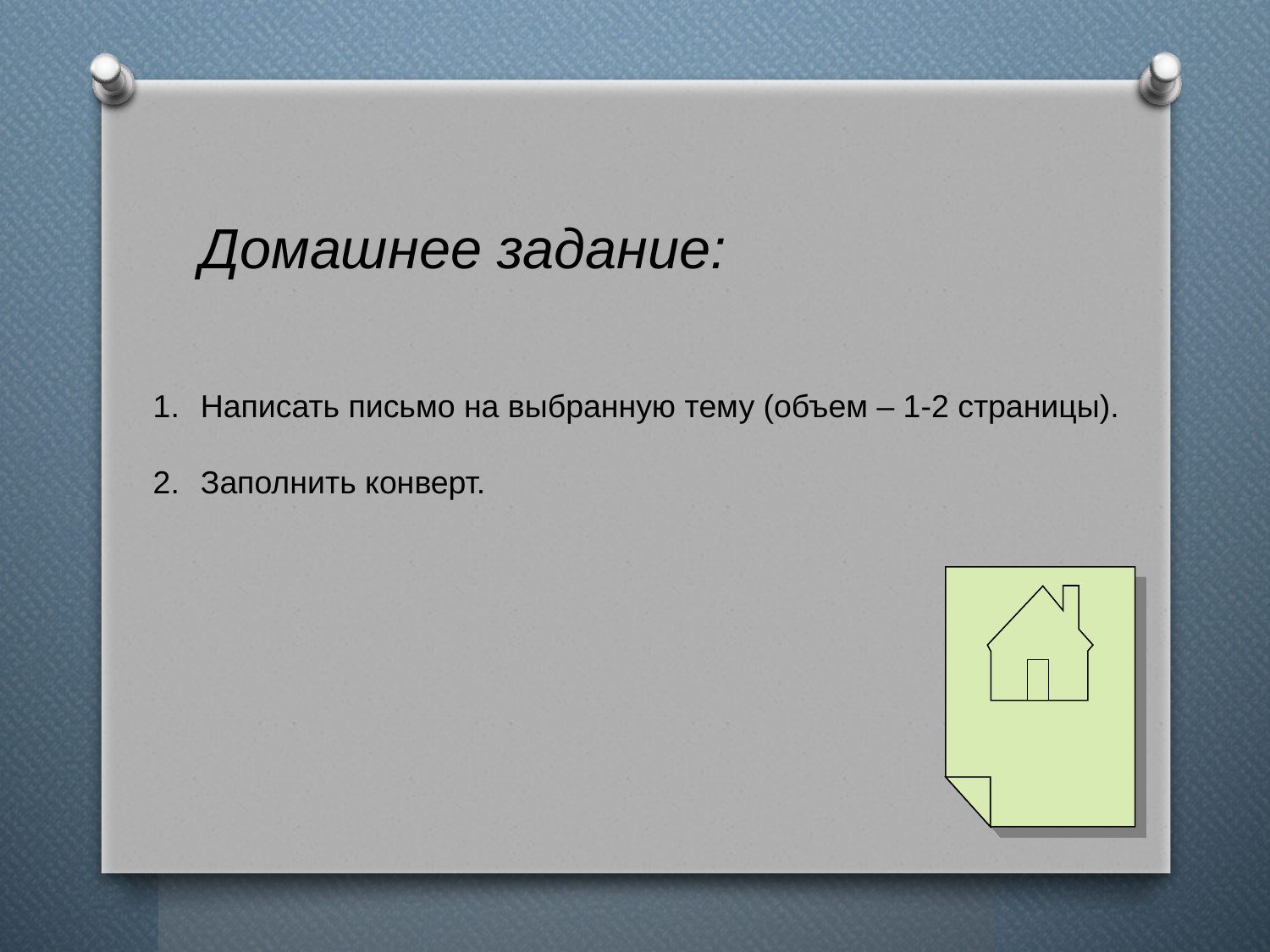

Домашнее задание:

Написать письмо на выбранную тему (объем – 1-2 страницы).

Заполнить конверт.